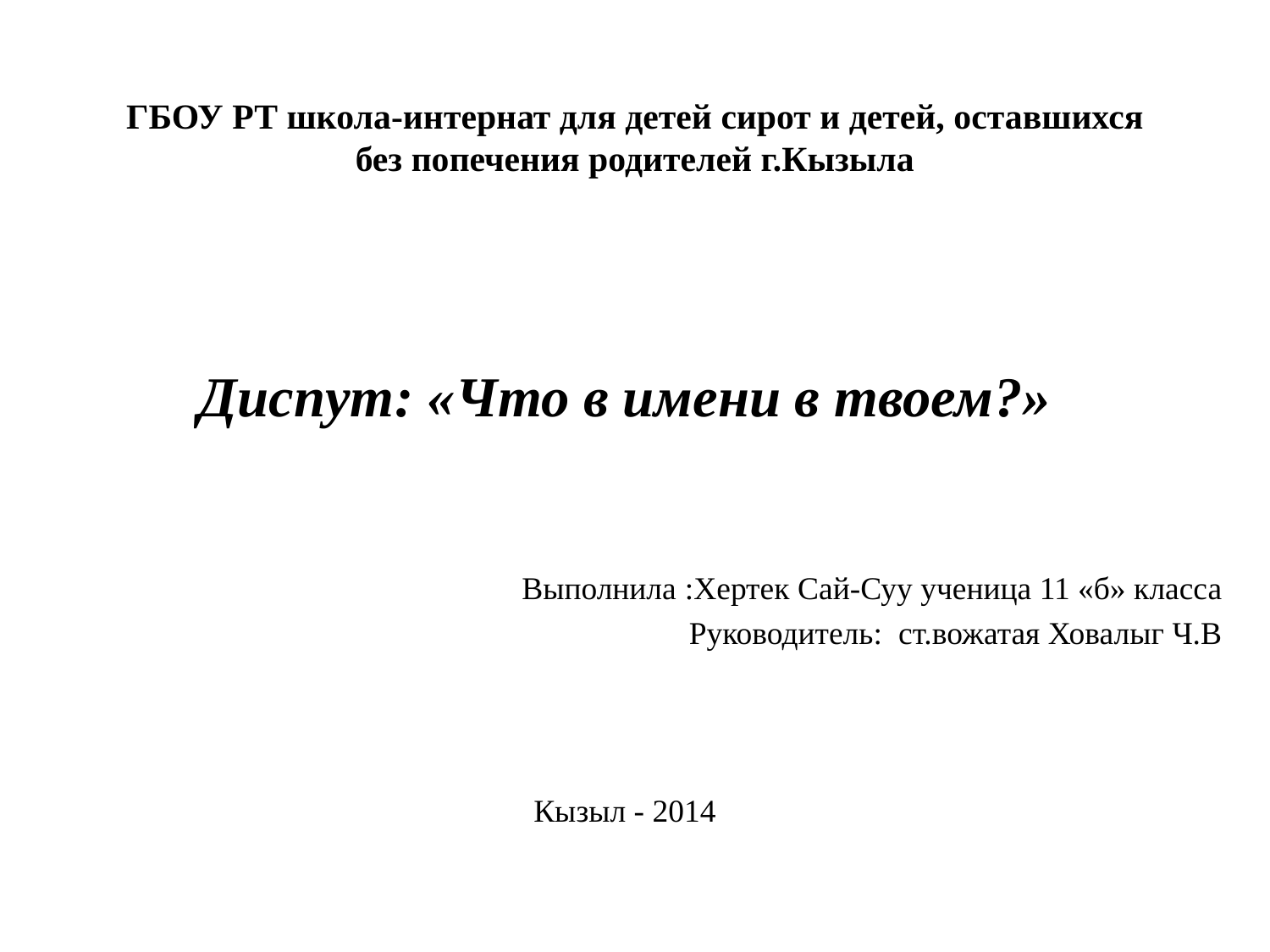

# ГБОУ РТ школа-интернат для детей сирот и детей, оставшихся без попечения родителей г.Кызыла

Диспут: «Что в имени в твоем?»

Выполнила :Хертек Сай-Суу ученица 11 «б» класса
Руководитель:  ст.вожатая Ховалыг Ч.В

Кызыл - 2014